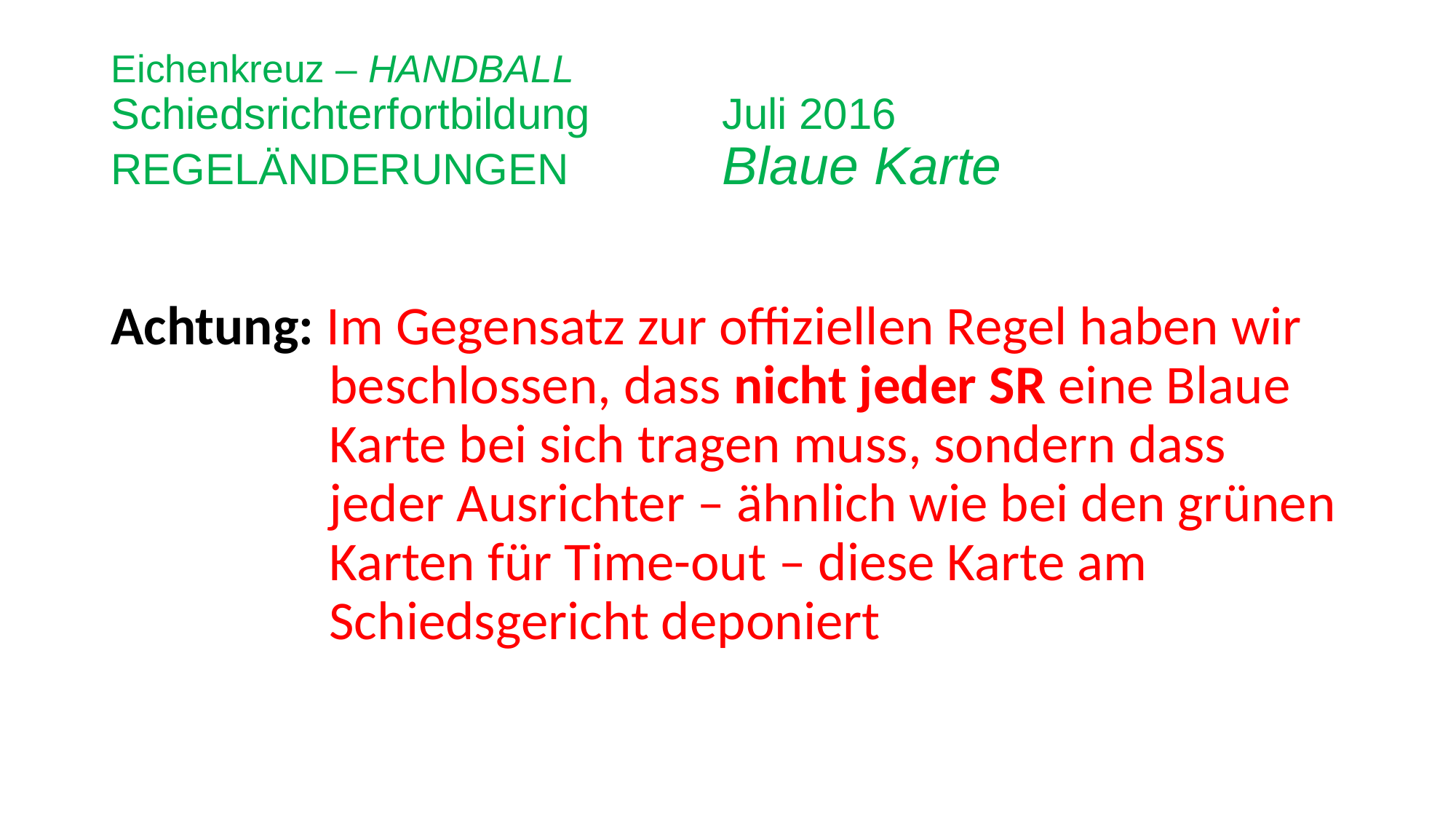

# Eichenkreuz – HANDBALL Schiedsrichterfortbildung		Juli 2016 REGELÄNDERUNGEN     		Blaue Karte

Achtung: Im Gegensatz zur offiziellen Regel haben wir 		beschlossen, dass nicht jeder SR eine Blaue 			Karte bei sich tragen muss, sondern dass 			jeder Ausrichter – ähnlich wie bei den grünen 		Karten für Time-out – diese Karte am 				Schiedsgericht deponiert